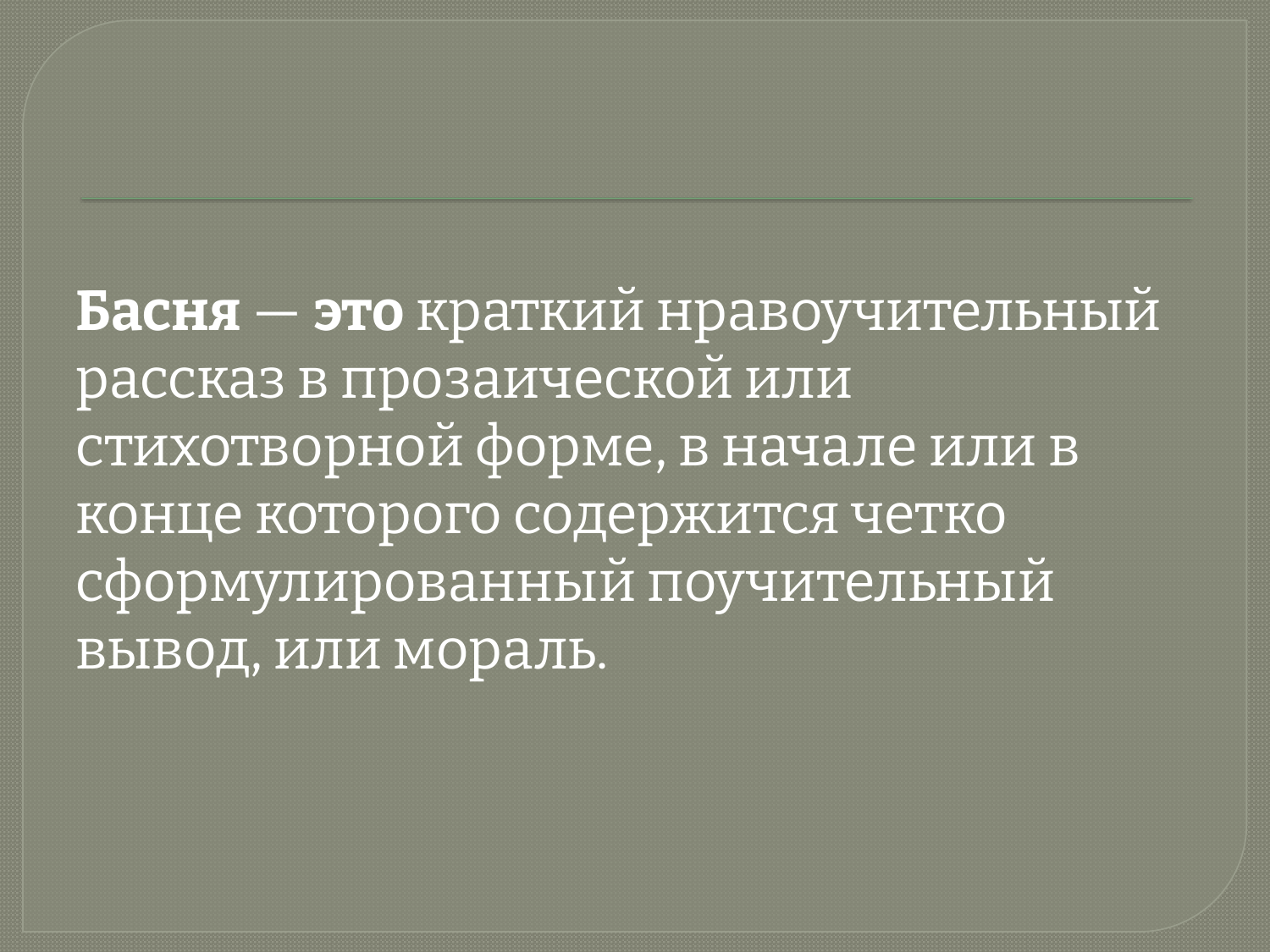

Басня — это краткий нравоучительный рассказ в прозаической или стихотворной форме, в начале или в конце которого содержится четко сформулированный поучительный вывод, или мораль.